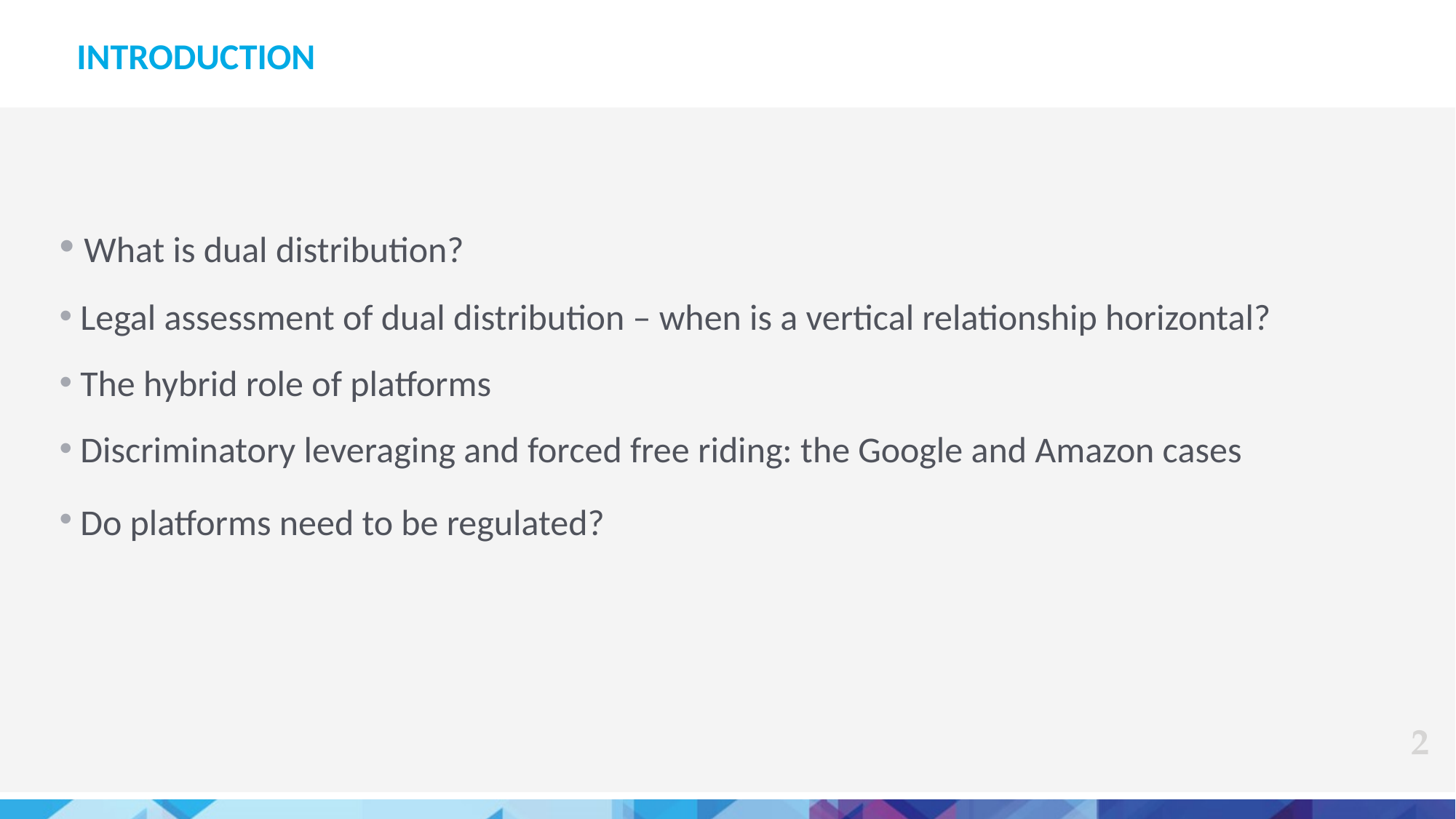

# INTRODUCTION

 What is dual distribution?
 Legal assessment of dual distribution – when is a vertical relationship horizontal?
 The hybrid role of platforms
 Discriminatory leveraging and forced free riding: the Google and Amazon cases
 Do platforms need to be regulated?

2